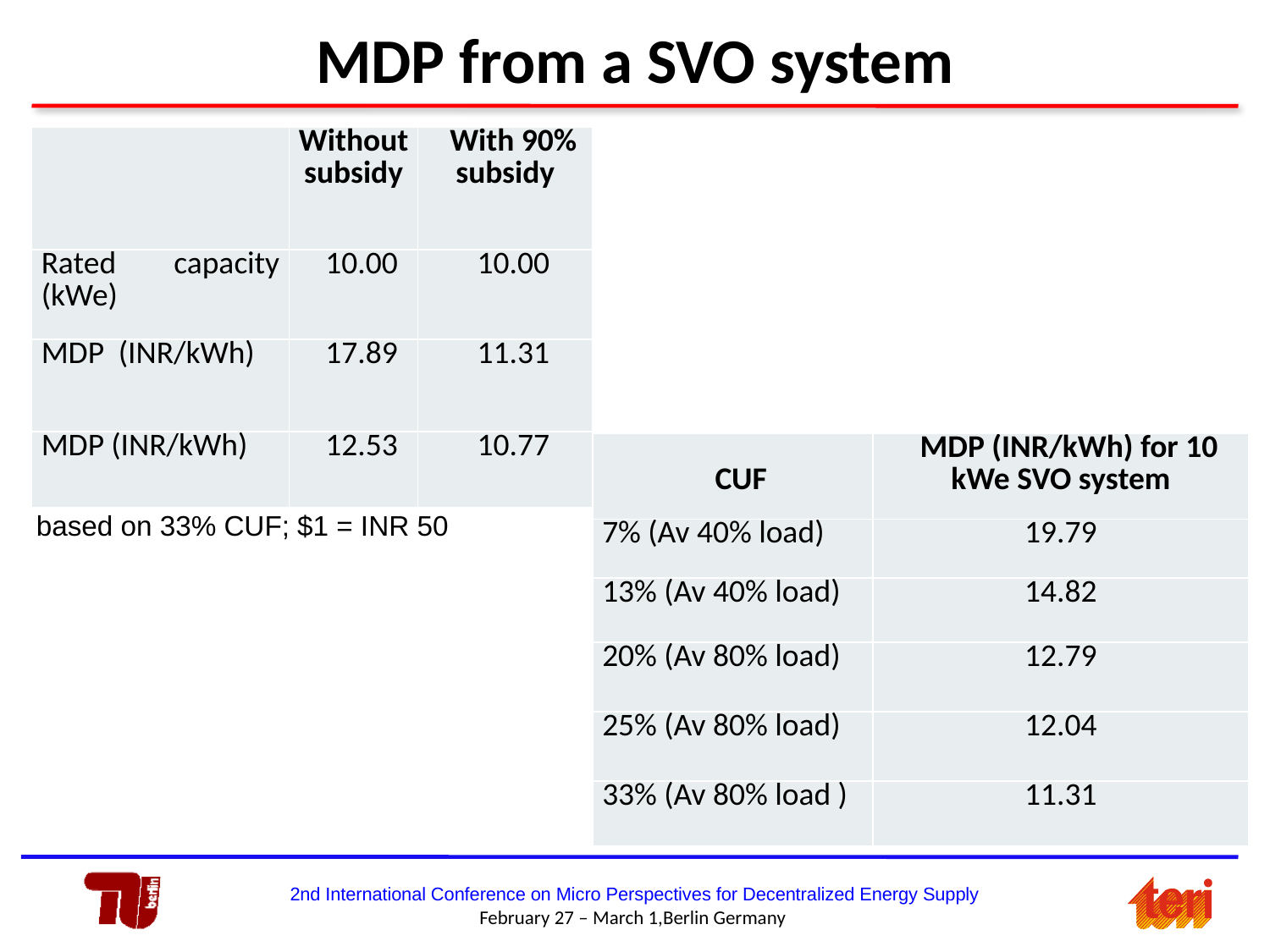

# MDP from a SVO system
|  | Without subsidy | With 90% subsidy |
| --- | --- | --- |
| Rated capacity (kWe) | 10.00 | 10.00 |
| MDP (INR/kWh) | 17.89 | 11.31 |
| MDP (INR/kWh) | 12.53 | 10.77 |
| CUF | MDP (INR/kWh) for 10 kWe SVO system |
| --- | --- |
| 7% (Av 40% load) | 19.79 |
| 13% (Av 40% load) | 14.82 |
| 20% (Av 80% load) | 12.79 |
| 25% (Av 80% load) | 12.04 |
| 33% (Av 80% load ) | 11.31 |
based on 33% CUF; $1 = INR 50